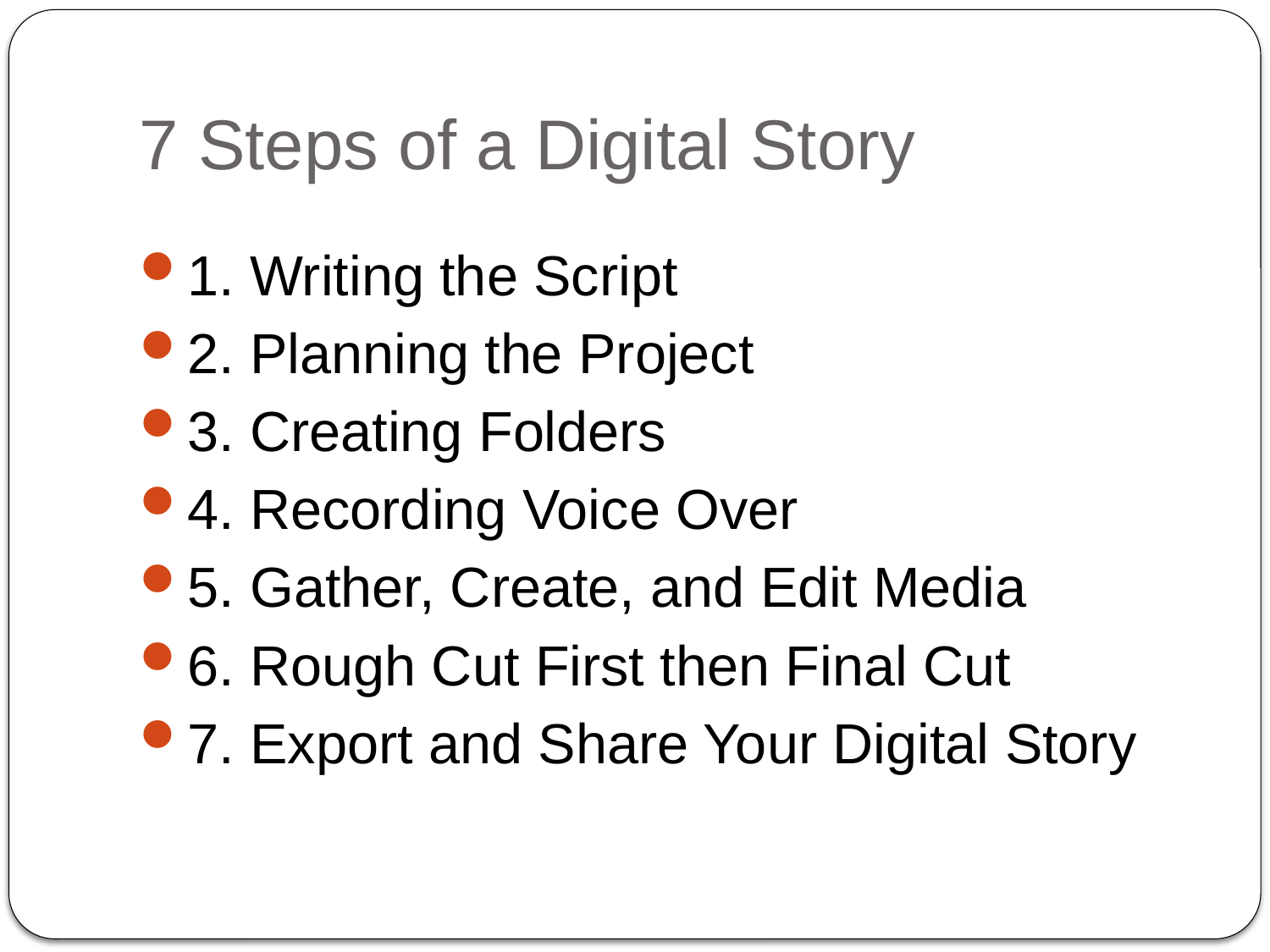

# 7 Steps of a Digital Story
1. Writing the Script
2. Planning the Project
3. Creating Folders
4. Recording Voice Over
5. Gather, Create, and Edit Media
6. Rough Cut First then Final Cut
7. Export and Share Your Digital Story